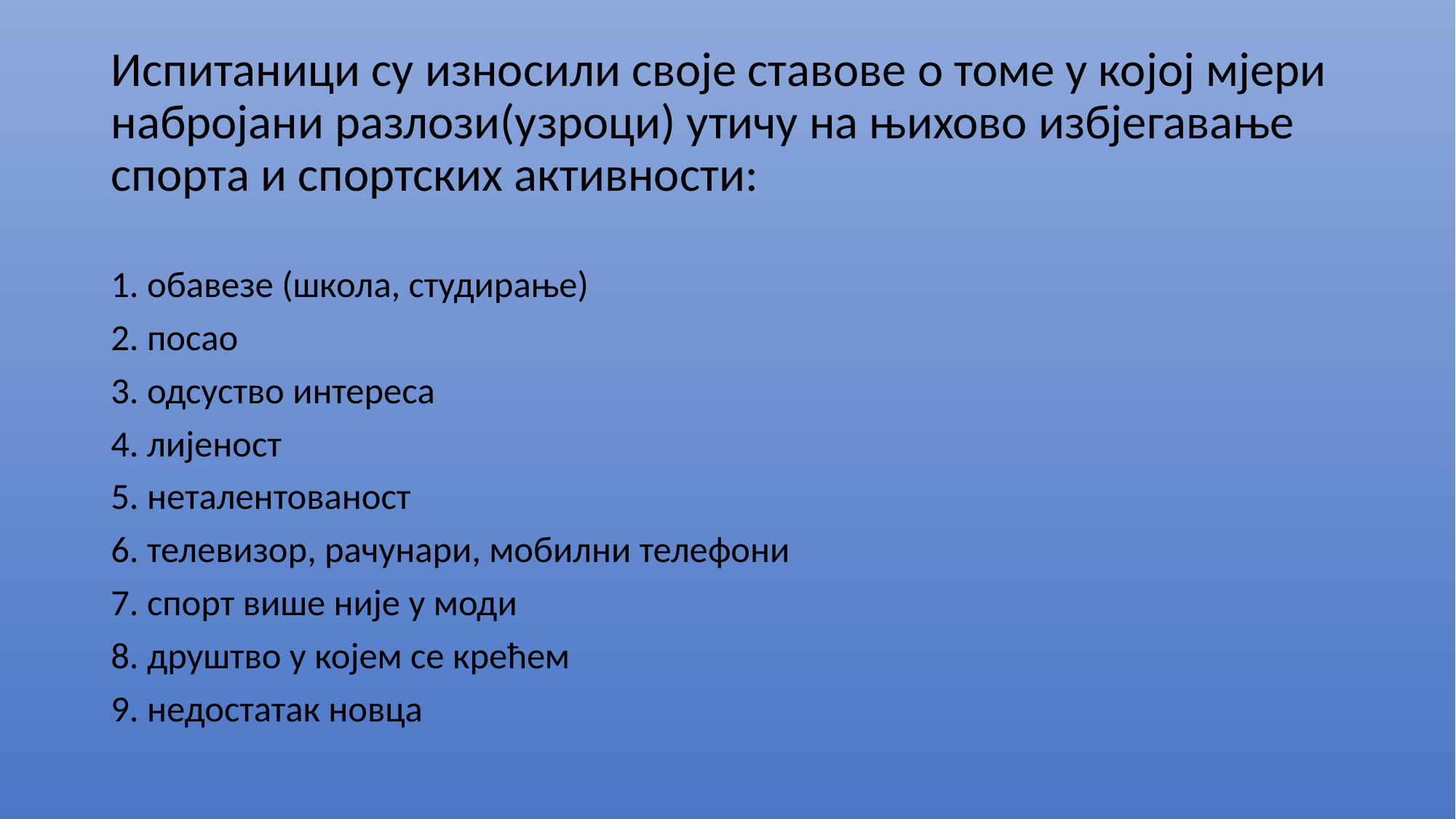

# Испитаници су износили своје ставове о томе у којој мјери набројани разлози(узроци) утичу на њихово избјегавање спорта и спортских активности:
1. обавезе (школа, студирање)
2. посао
3. одсуство интереса
4. лијеност
5. неталентованост
6. телевизор, рачунари, мобилни телефони
7. спорт више није у моди
8. друштво у којем се крећем
9. недостатак новца